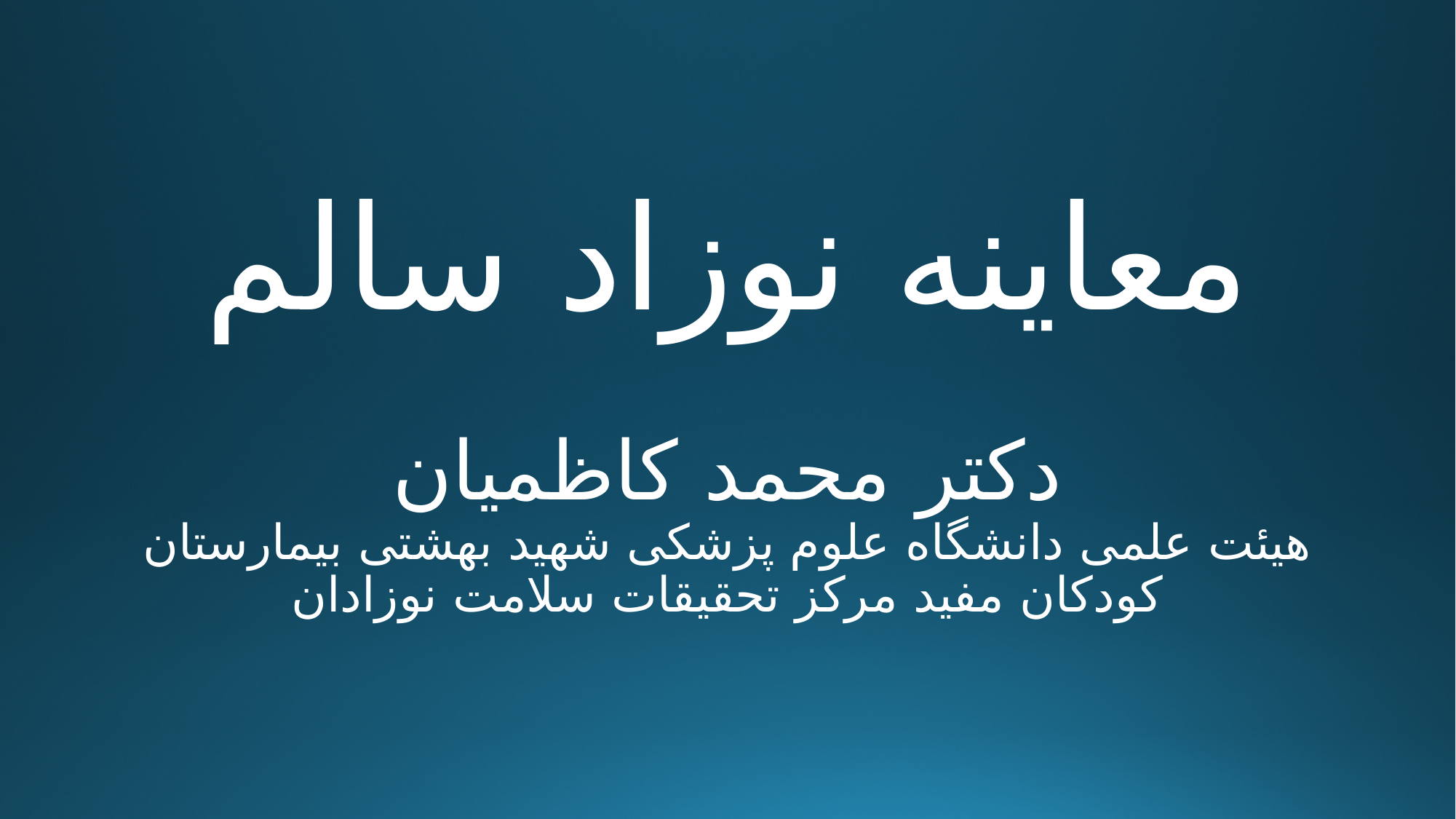

# معاینه نوزاد سالم دکتر محمد کاظمیان هیئت علمی دانشگاه علوم پزشکی شهید بهشتی بیمارستان کودکان مفید مرکز تحقیقات سلامت نوزادان